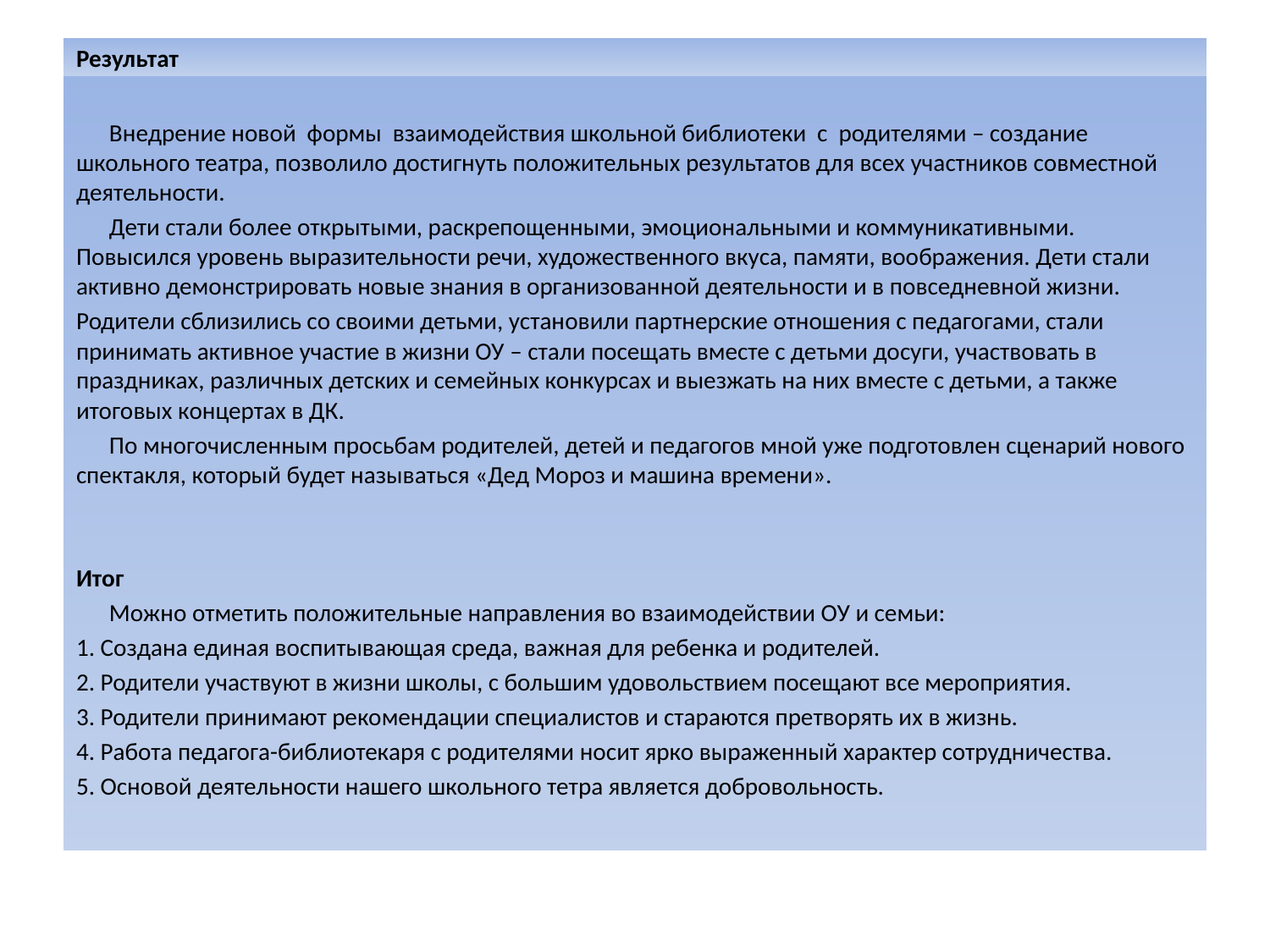

# Результат

      Внедрение новой  формы  взаимодействия школьной библиотеки  с  родителями – создание школьного театра, позволило достигнуть положительных результатов для всех участников совместной деятельности.
      Дети стали более открытыми, раскрепощенными, эмоциональными и коммуникативными. Повысился уровень выразительности речи, художественного вкуса, памяти, воображения. Дети стали активно демонстрировать новые знания в организованной деятельности и в повседневной жизни.
Родители сблизились со своими детьми, установили партнерские отношения с педагогами, стали принимать активное участие в жизни ОУ – стали посещать вместе с детьми досуги, участвовать в праздниках, различных детских и семейных конкурсах и выезжать на них вместе с детьми, а также итоговых концертах в ДК.
      По многочисленным просьбам родителей, детей и педагогов мной уже подготовлен сценарий нового спектакля, который будет называться «Дед Мороз и машина времени».

Итог
      Можно отметить положительные направления во взаимодействии ОУ и семьи:
1. Создана единая воспитывающая среда, важная для ребенка и родителей.
2. Родители участвуют в жизни школы, с большим удовольствием посещают все мероприятия.
3. Родители принимают рекомендации специалистов и стараются претворять их в жизнь.
4. Работа педагога-библиотекаря с родителями носит ярко выраженный характер сотрудничества.
5. Основой деятельности нашего школьного тетра является добровольность.